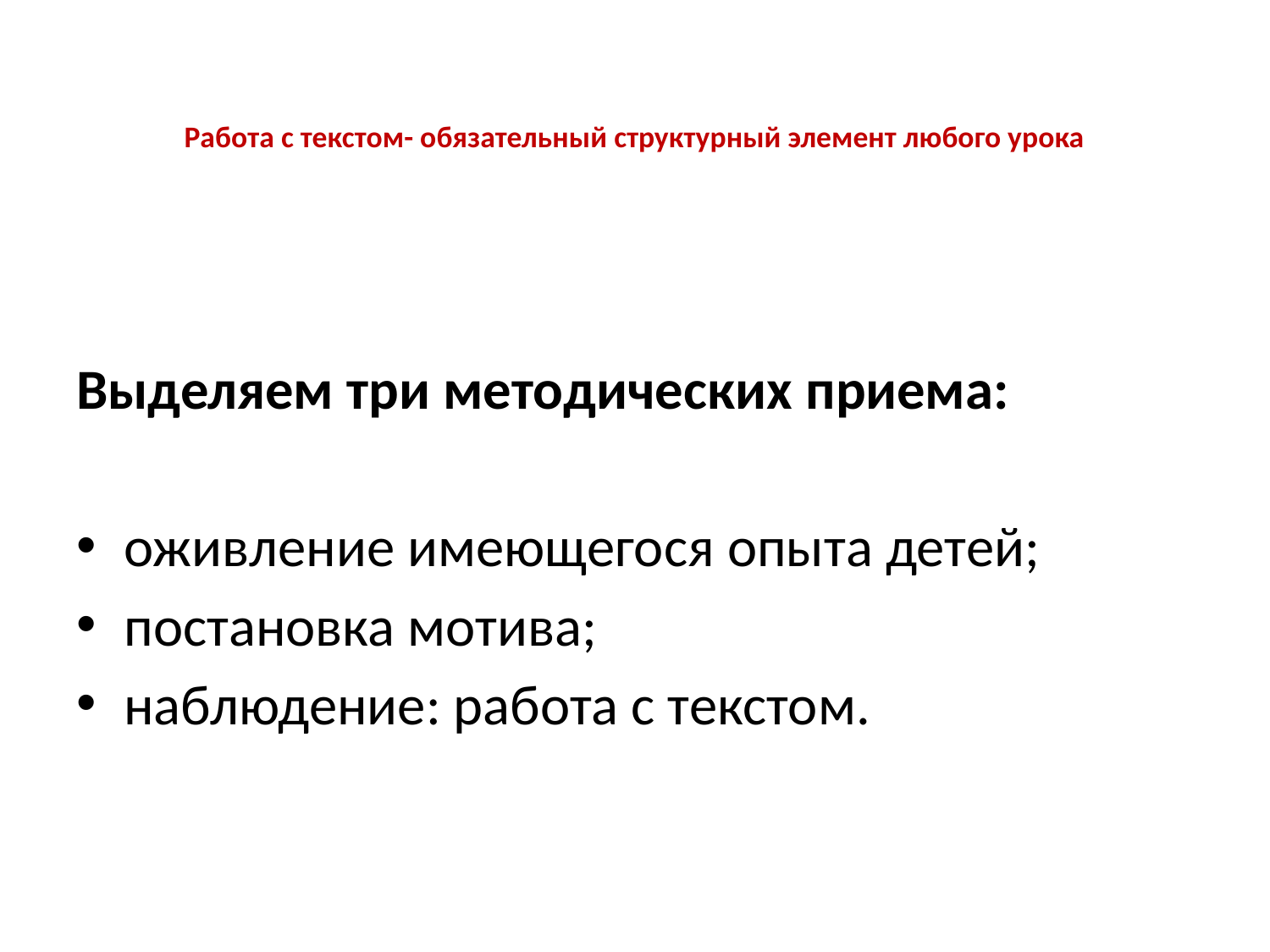

# Работа с текстом- обязательный структурный элемент любого урока
Выделяем три методических приема:

оживление имеющегося опыта детей;
постановка мотива;
наблюдение: работа с текстом.